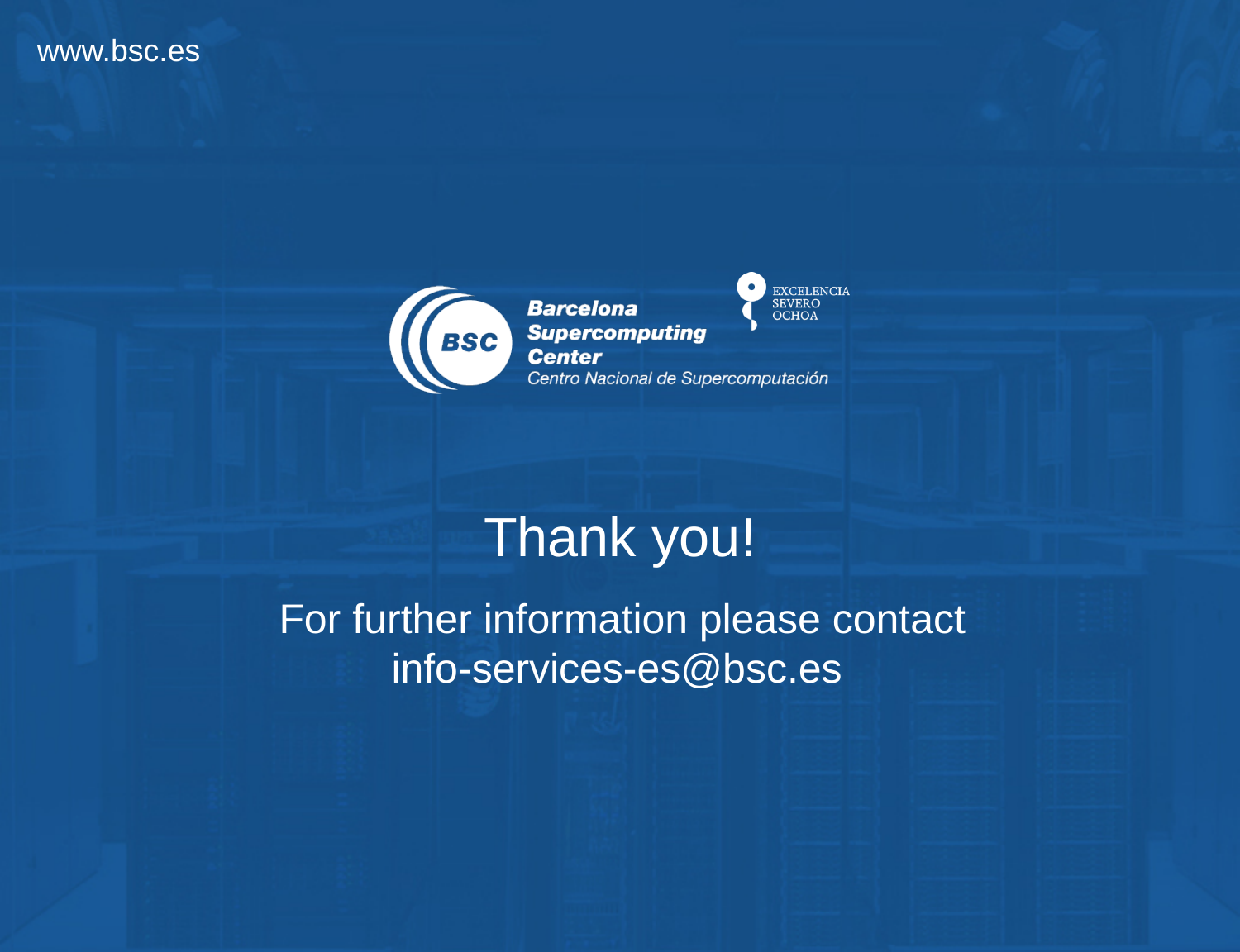

Thank you!

For further information please contact
info-services-es@bsc.es